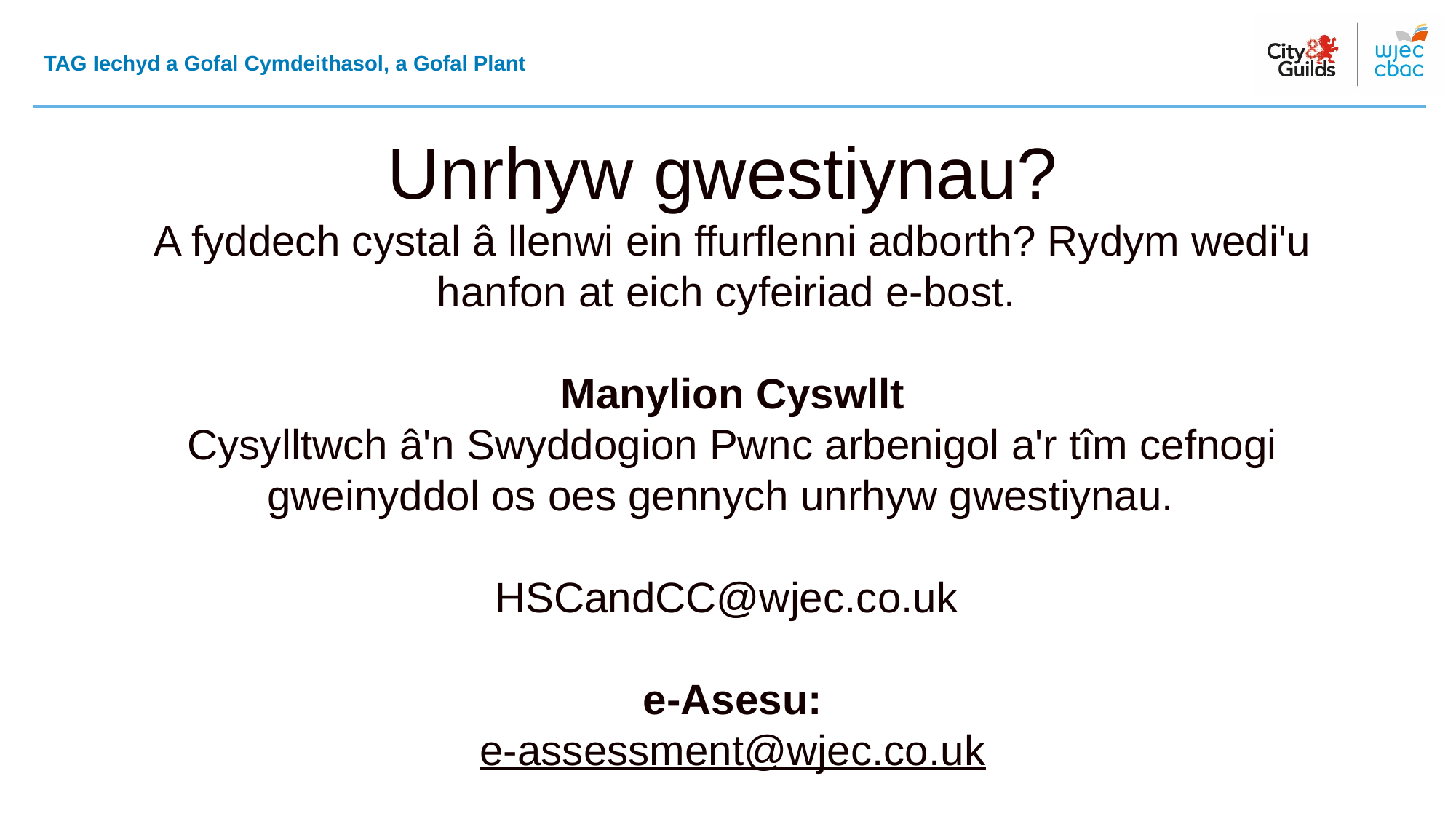

# TAG Iechyd a Gofal Cymdeithasol, a Gofal Plant

Unrhyw gwestiynau?
A fyddech cystal â llenwi ein ffurflenni adborth? Rydym wedi'u hanfon at eich cyfeiriad e-bost.

Manylion Cyswllt
Cysylltwch â'n Swyddogion Pwnc arbenigol a'r tîm cefnogi gweinyddol os oes gennych unrhyw gwestiynau.

HSCandCC@wjec.co.uk

e-Asesu:
e-assessment@wjec.co.uk